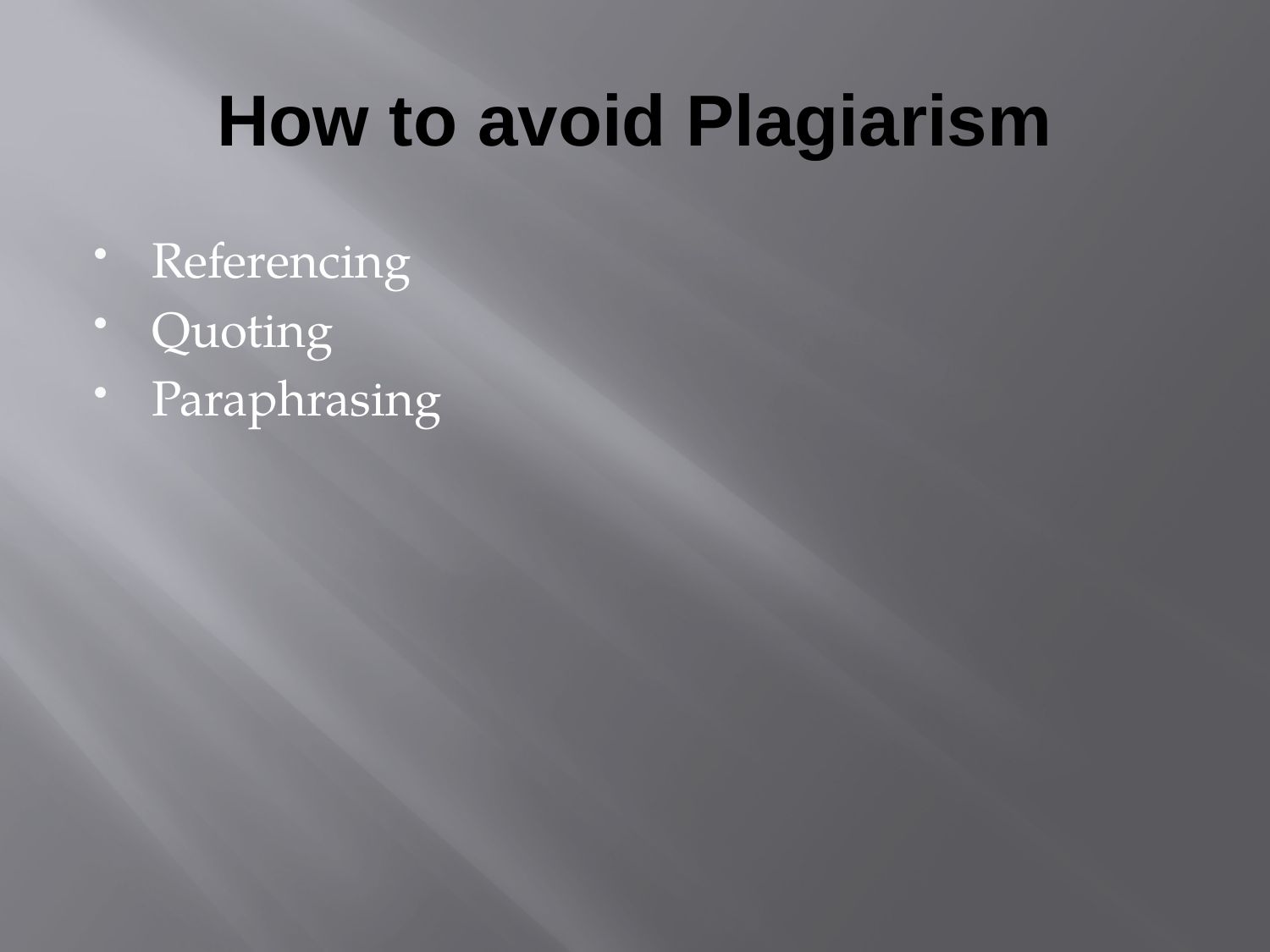

# How to avoid Plagiarism
Referencing
Quoting
Paraphrasing